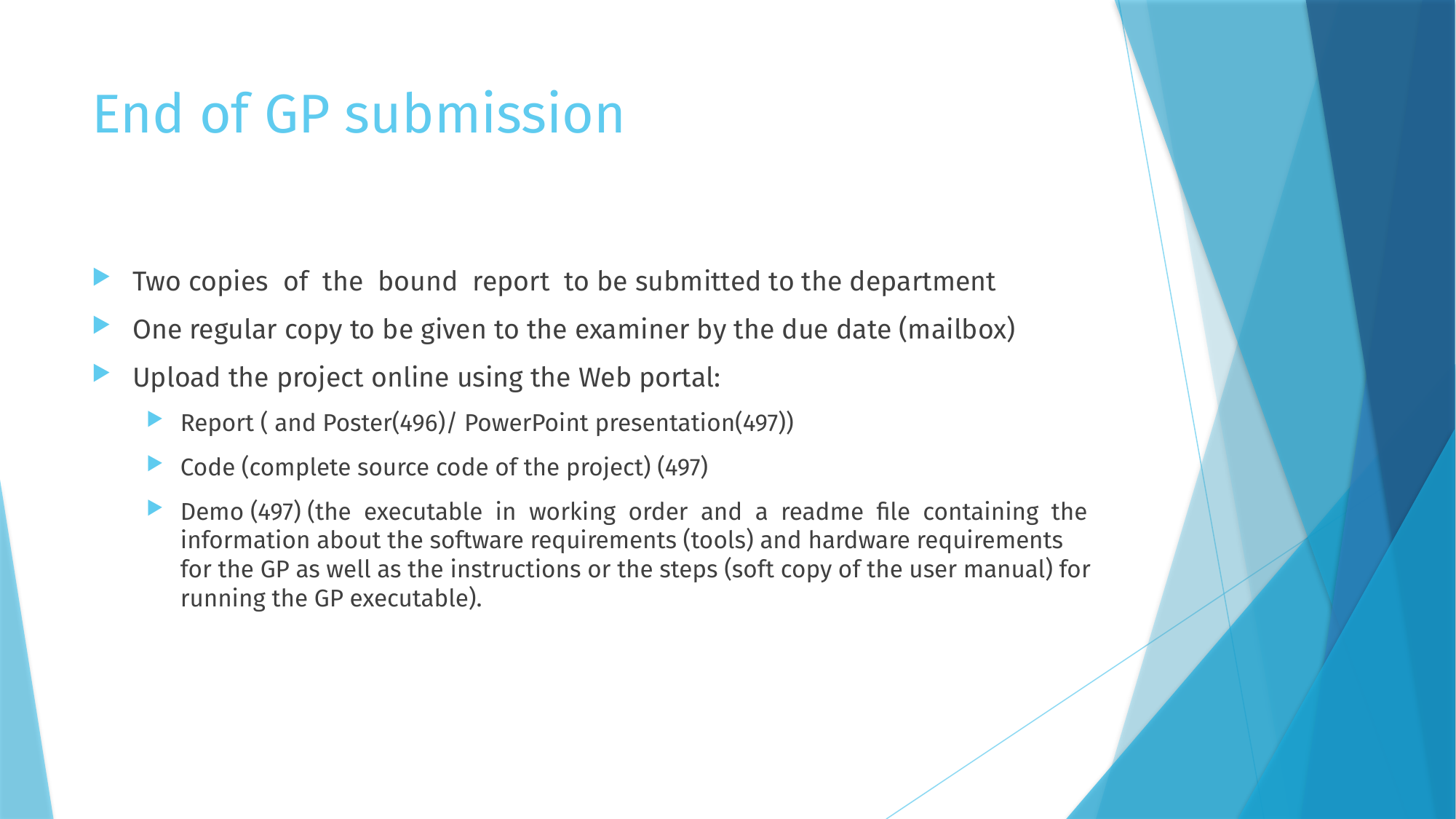

# End of GP submission
Two copies  of  the  bound  report  to be submitted to the department
One regular copy to be given to the examiner by the due date (mailbox)
Upload the project online using the Web portal:
Report ( and Poster(496)/ PowerPoint presentation(497))
Code (complete source code of the project) (497)
Demo (497) (the  executable  in  working  order  and  a  readme  file  containing  the information about the software requirements (tools) and hardware requirements for the GP as well as the instructions or the steps (soft copy of the user manual) for running the GP executable).